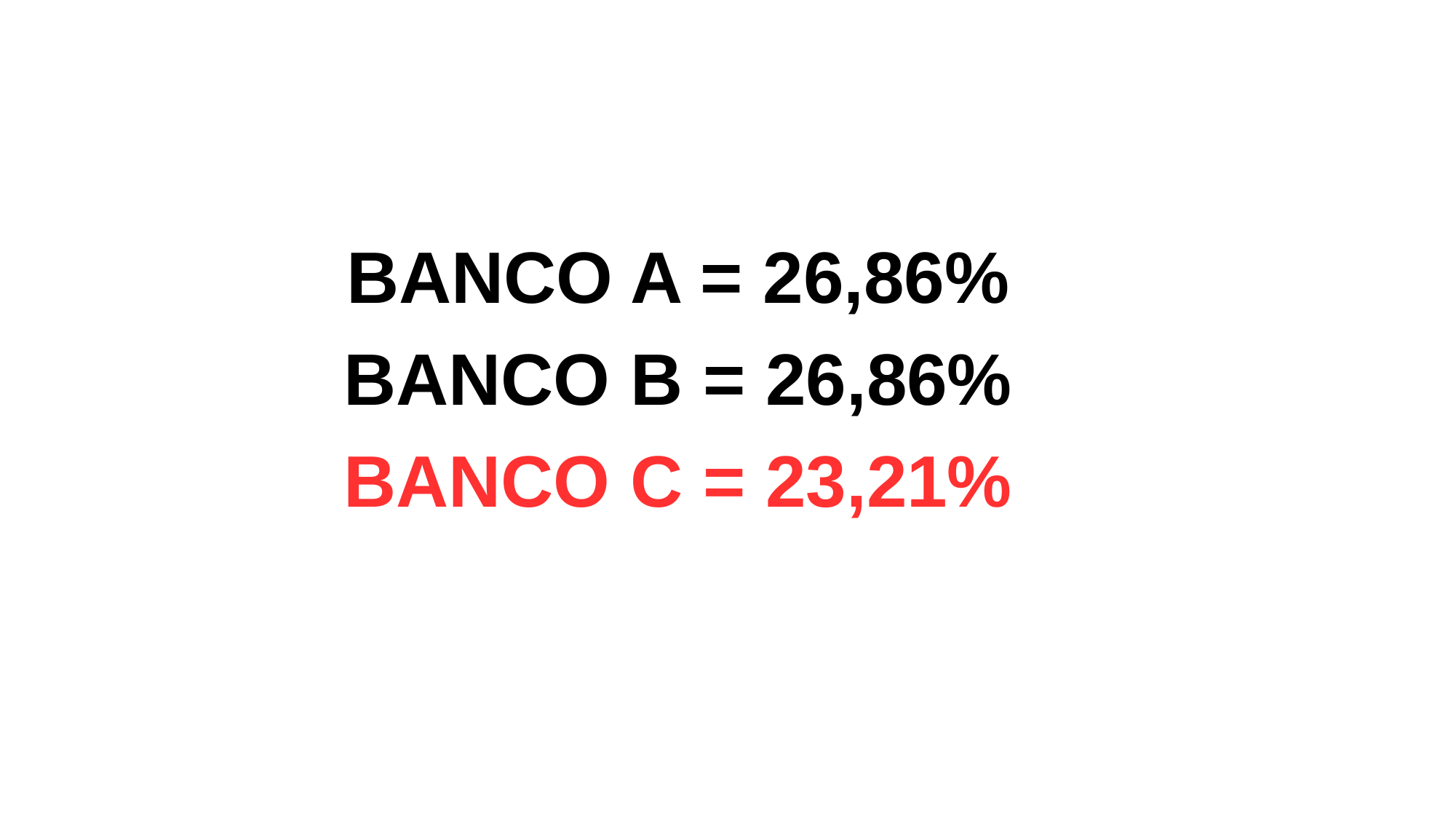

BANCO A = 26,86%
BANCO B = 26,86%
BANCO C = 23,21%